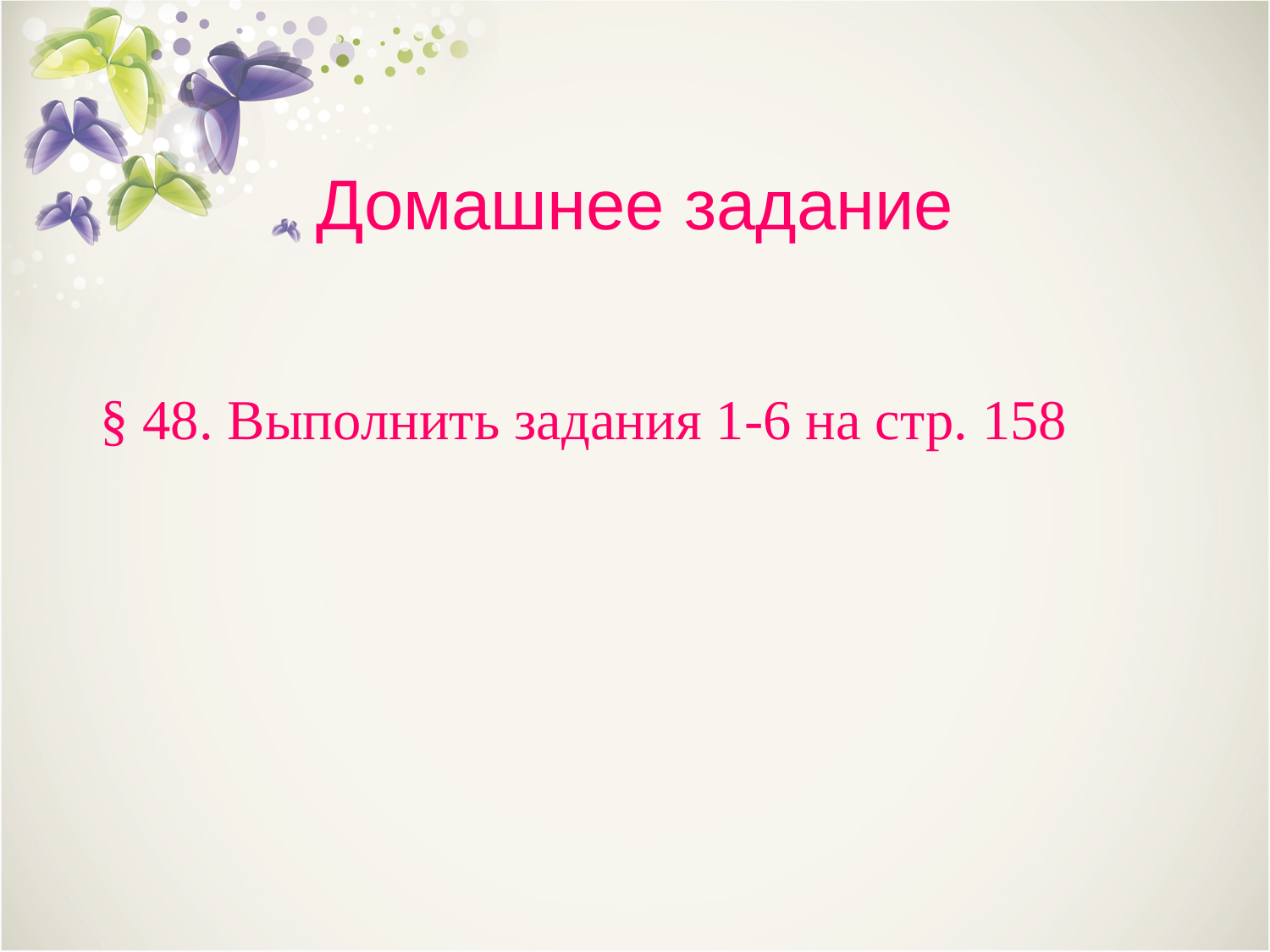

# Домашнее задание
§ 48. Выполнить задания 1-6 на стр. 158